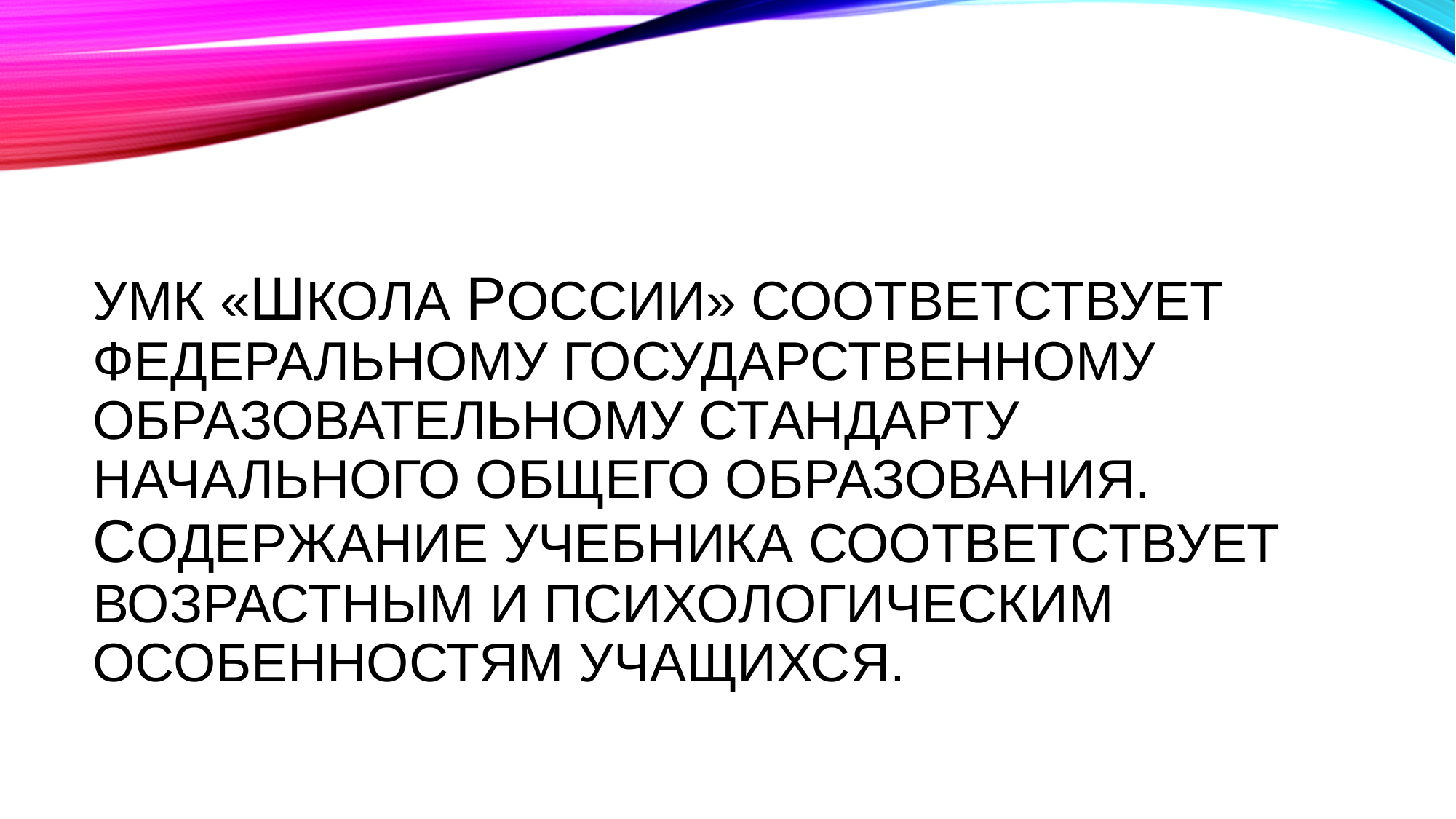

#
УМК «Школа России» соответствует Федеральному государственному образовательному стандарту начального общего образования. Содержание учебника соответствует возрастным и психологическим особенностям учащихся.